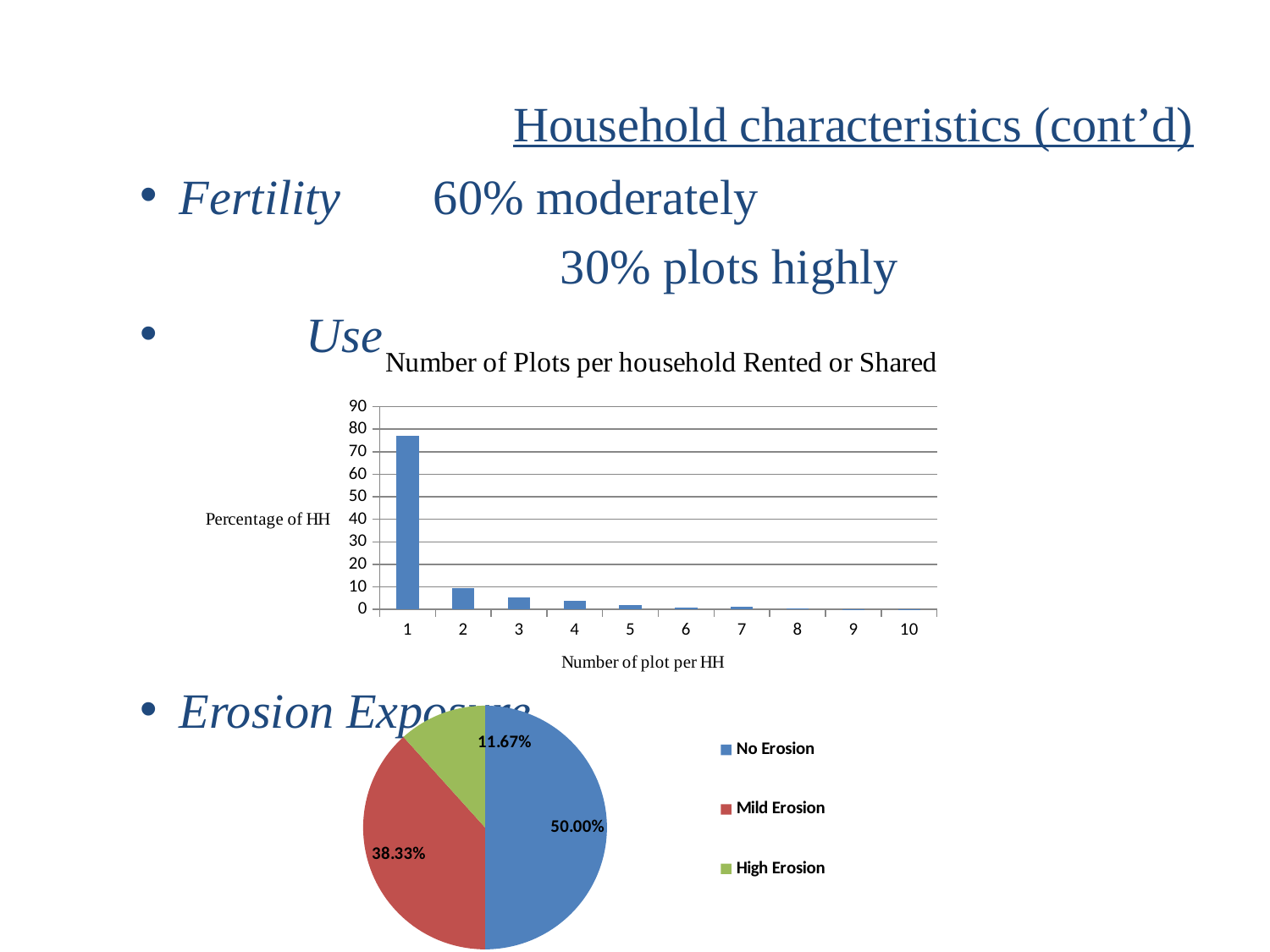

# Household characteristics (cont’d)
Fertility 	60% moderately
			 	30% plots highly
	Use

Erosion Exposure

### Chart: Number of Plots per household Rented or Shared

| Category |  |
|---|---|

### Chart

| Category |  |
|---|---|
| No Erosion | 0.5 |
| Mild Erosion | 0.38330000000000053 |
| High Erosion | 0.11670000000000012 |